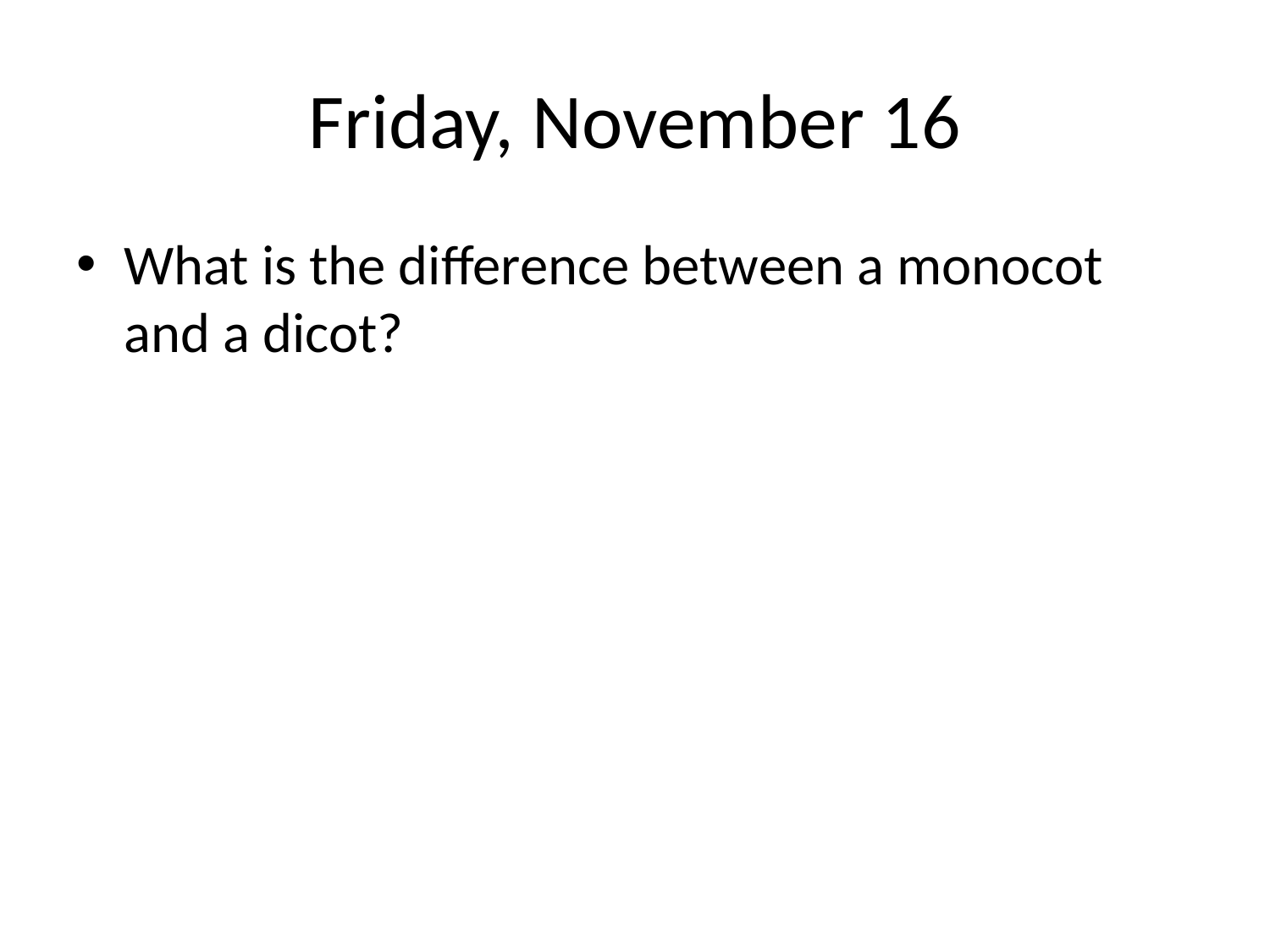

# Friday, November 16
What is the difference between a monocot and a dicot?